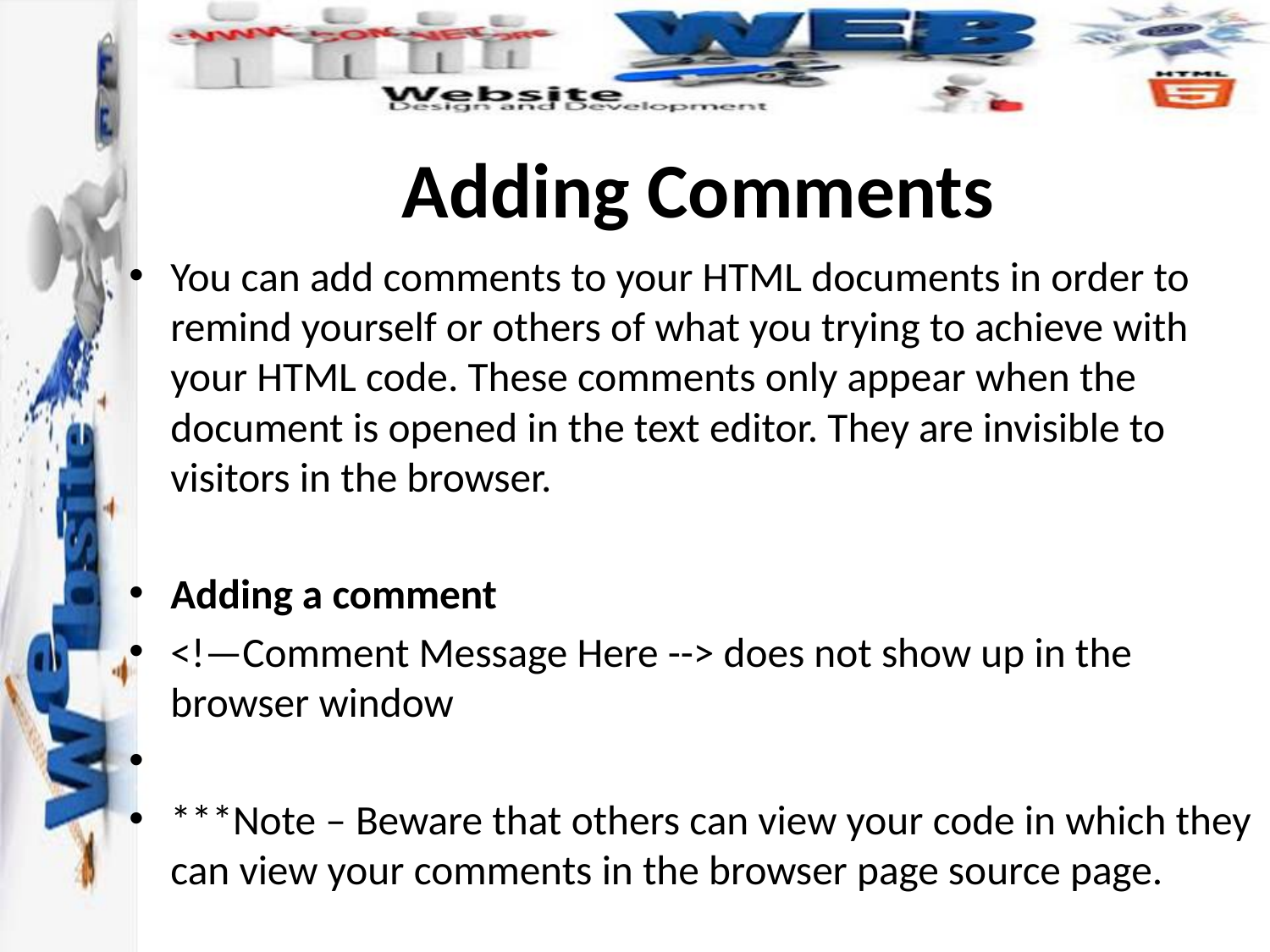

# Adding Comments
You can add comments to your HTML documents in order to remind yourself or others of what you trying to achieve with your HTML code. These comments only appear when the document is opened in the text editor. They are invisible to visitors in the browser.

Adding a comment
<!—Comment Message Here --> does not show up in the browser window

***Note – Beware that others can view your code in which they can view your comments in the browser page source page.